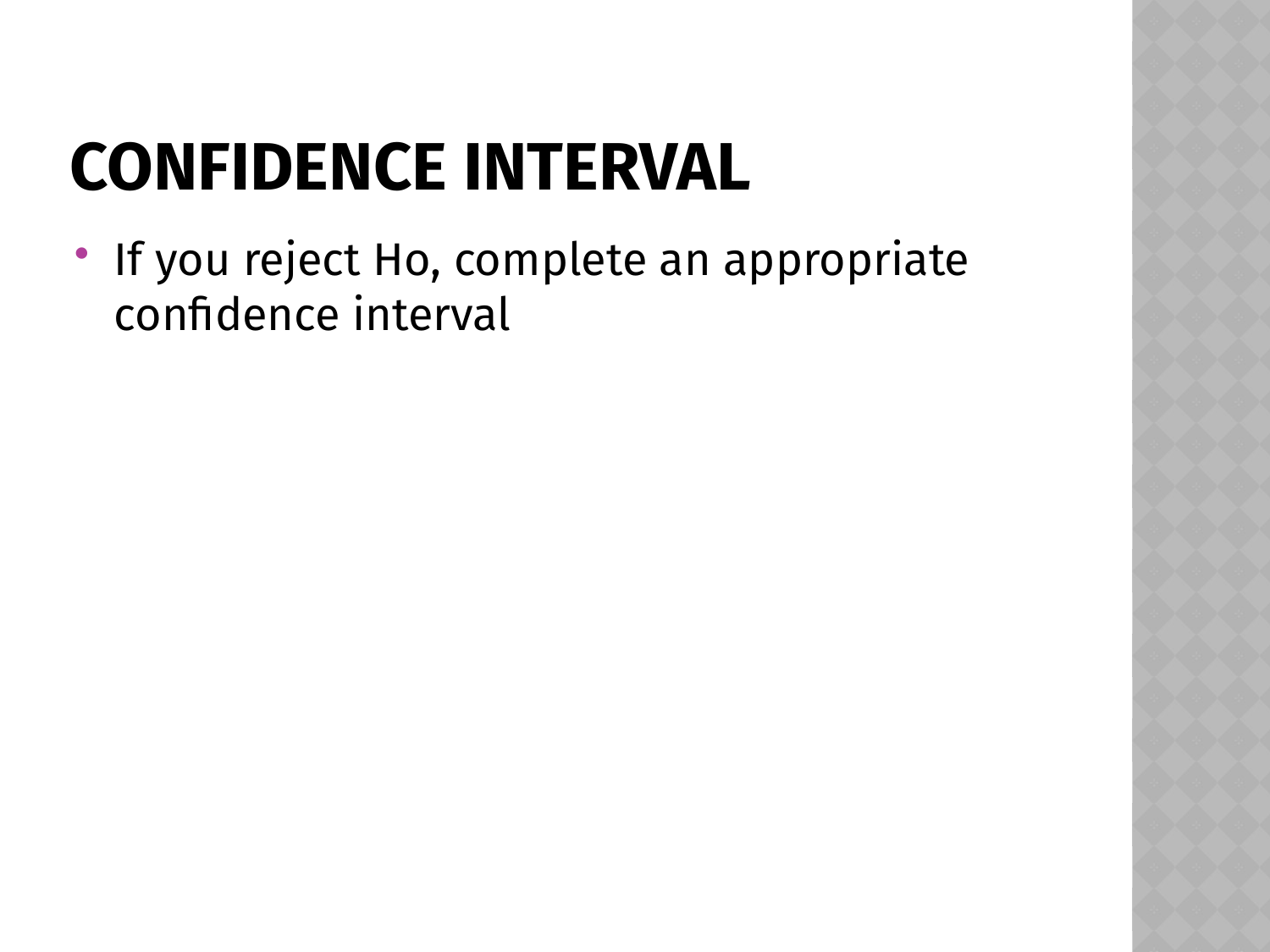

# Confidence interval
If you reject Ho, complete an appropriate confidence interval